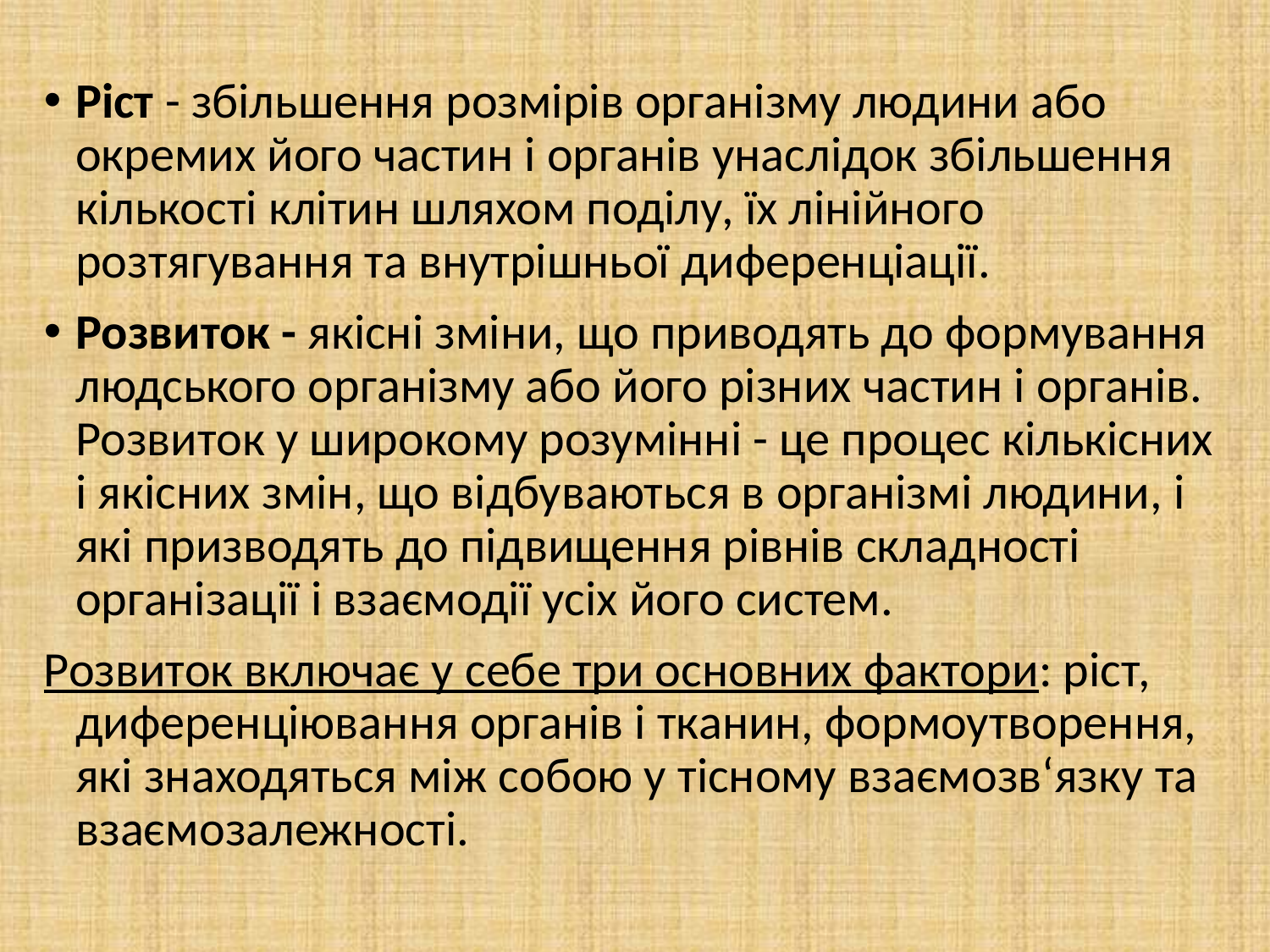

Ріст - збільшення розмірів організму людини або окремих його частин і органів унаслідок збільшення кількості клітин шляхом поділу, їх лінійного розтягування та внутрішньої диференціації.
Розвиток - якісні зміни, що приводять до формування людського організму або його різних частин і органів. Розвиток у широкому розумінні - це процес кількісних і якісних змін, що відбуваються в організмі людини, і які призводять до підвищення рівнів складності організації і взаємодії усіх його систем.
Розвиток включає у себе три основних фактори: ріст, диференціювання органів і тканин, формоутворення, які знаходяться між собою у тісному взаємозв‘язку та взаємозалежності.